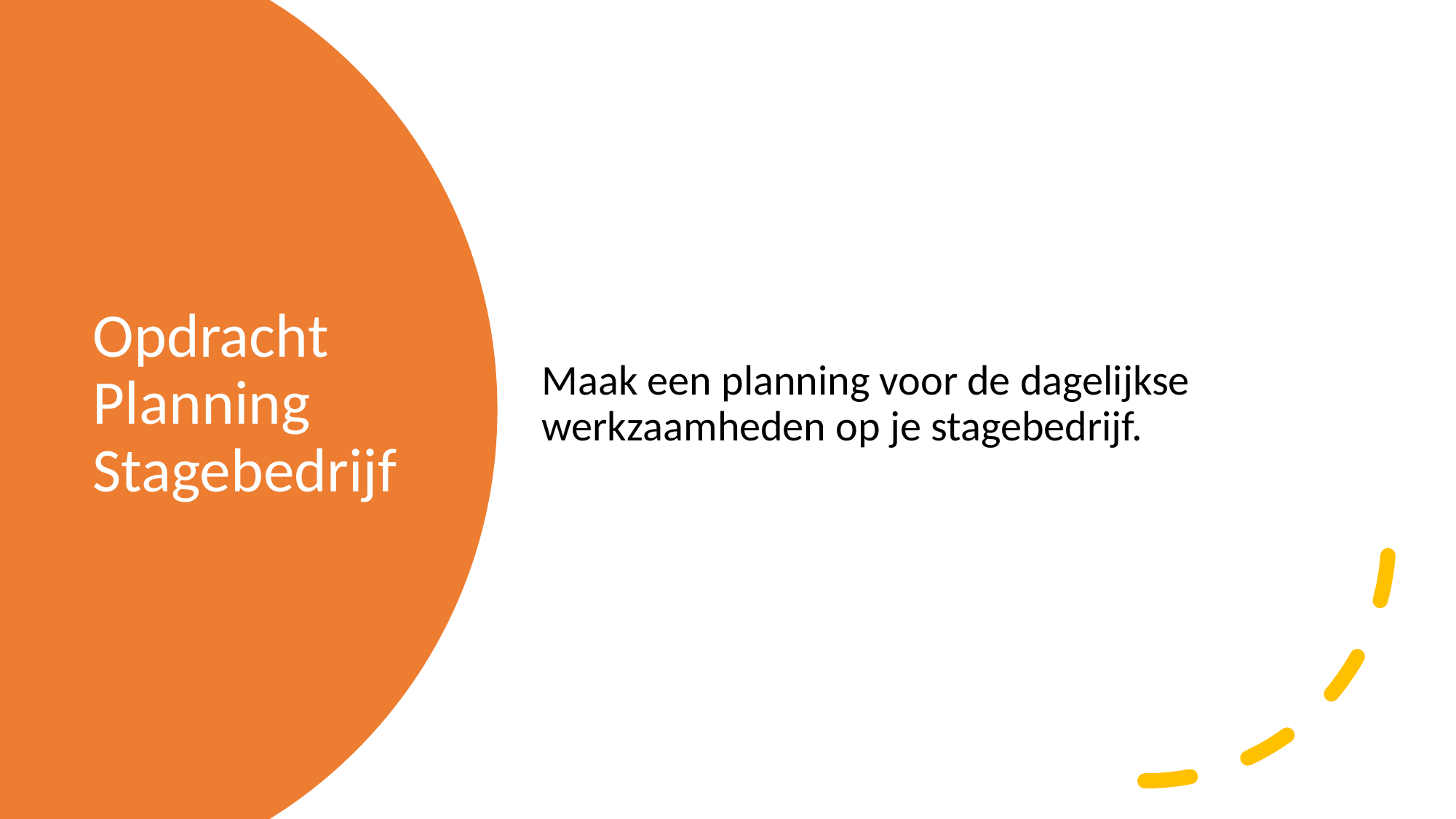

Maak een planning voor de dagelijkse werkzaamheden op je stagebedrijf.
# Opdracht Planning Stagebedrijf